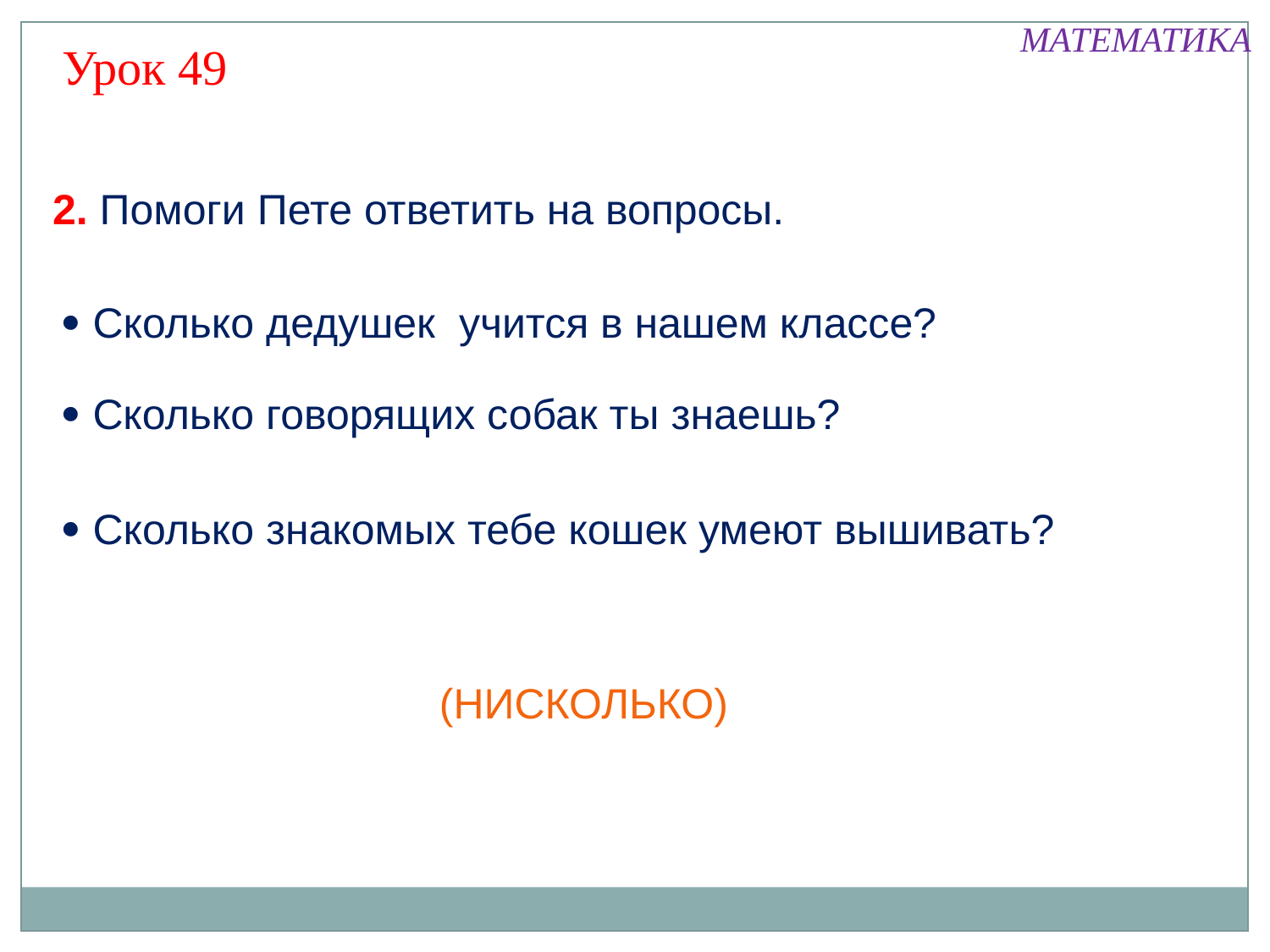

МАТЕМАТИКА
Урок 49
2. Помоги Пете ответить на вопросы.
• Сколько дедушек  учится в нашем классе?
• Сколько говорящих собак ты знаешь?
• Сколько знакомых тебе кошек умеют вышивать?
 (НИСКОЛЬКО)